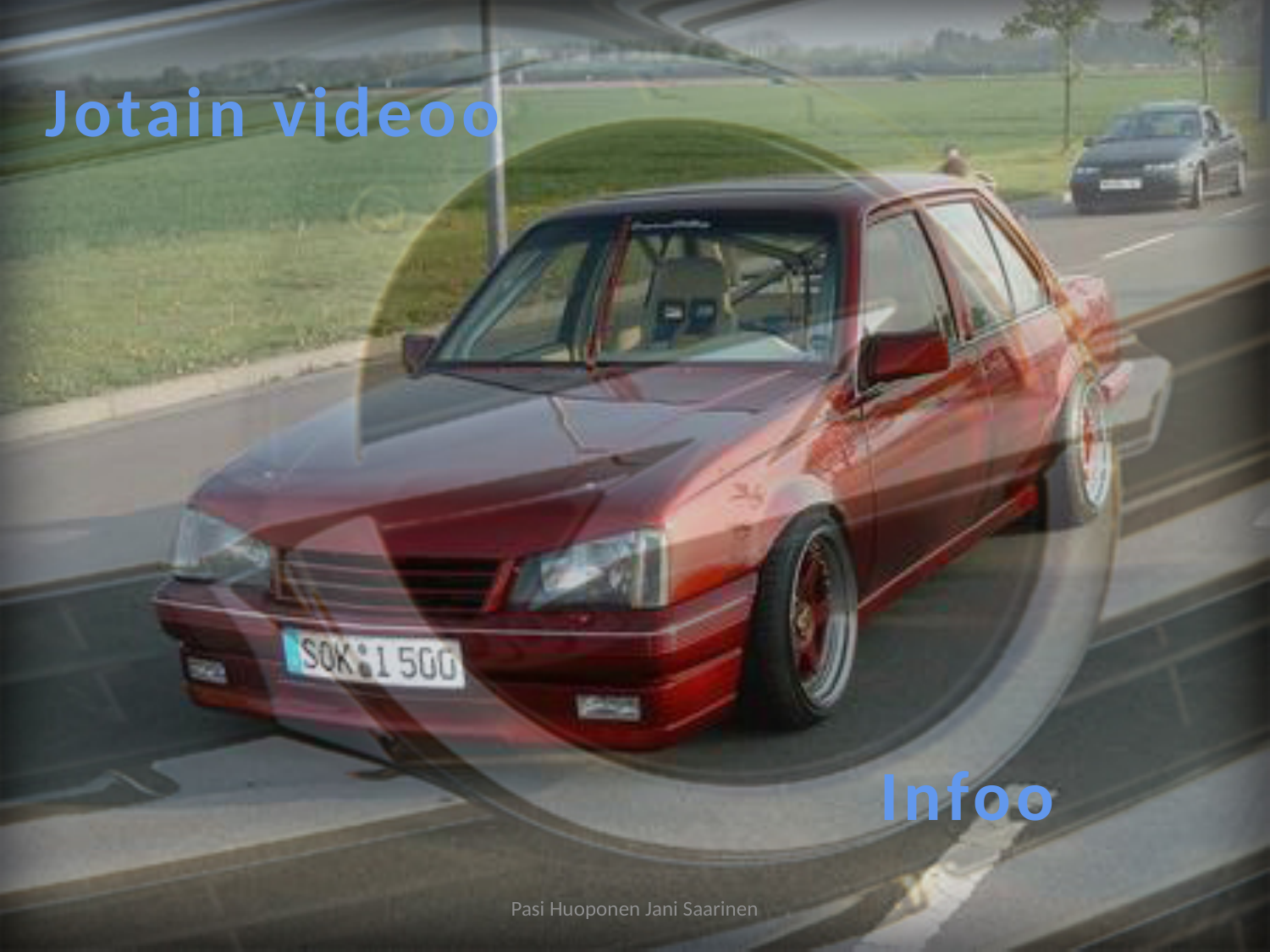

Jotain videoo
Infoo
Pasi Huoponen Jani Saarinen